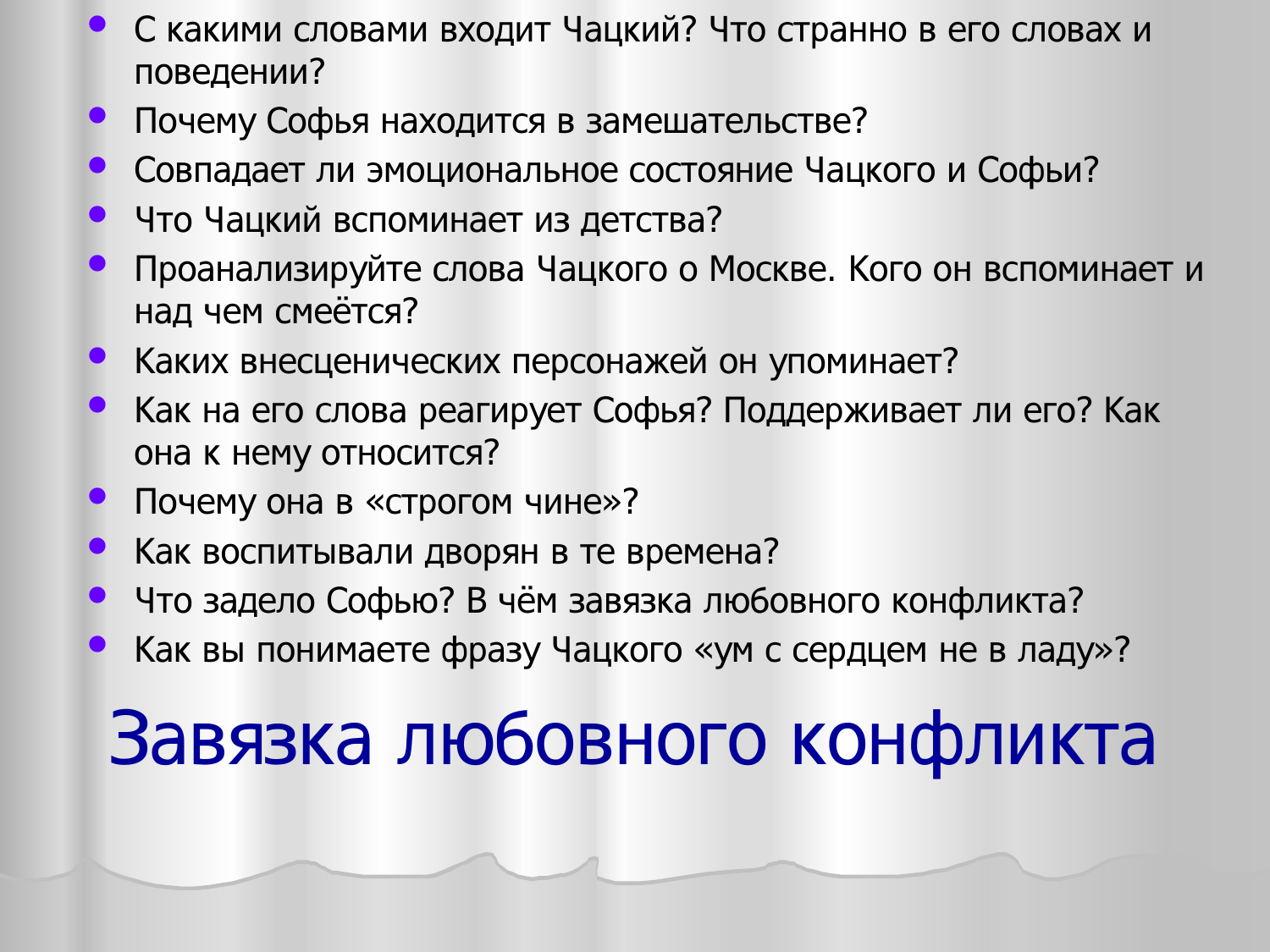

С какими словами входит Чацкий? Что странно в его словах и поведении?
Почему Софья находится в замешательстве?
Совпадает ли эмоциональное состояние Чацкого и Софьи?
Что Чацкий вспоминает из детства?
Проанализируйте слова Чацкого о Москве. Кого он вспоминает и над чем смеётся?
Каких внесценических персонажей он упоминает?
Как на его слова реагирует Софья? Поддерживает ли его? Как она к нему относится?
Почему она в «строгом чине»?
Как воспитывали дворян в те времена?
Что задело Софью? В чём завязка любовного конфликта?
Как вы понимаете фразу Чацкого «ум с сердцем не в ладу»?
# Завязка любовного конфликта